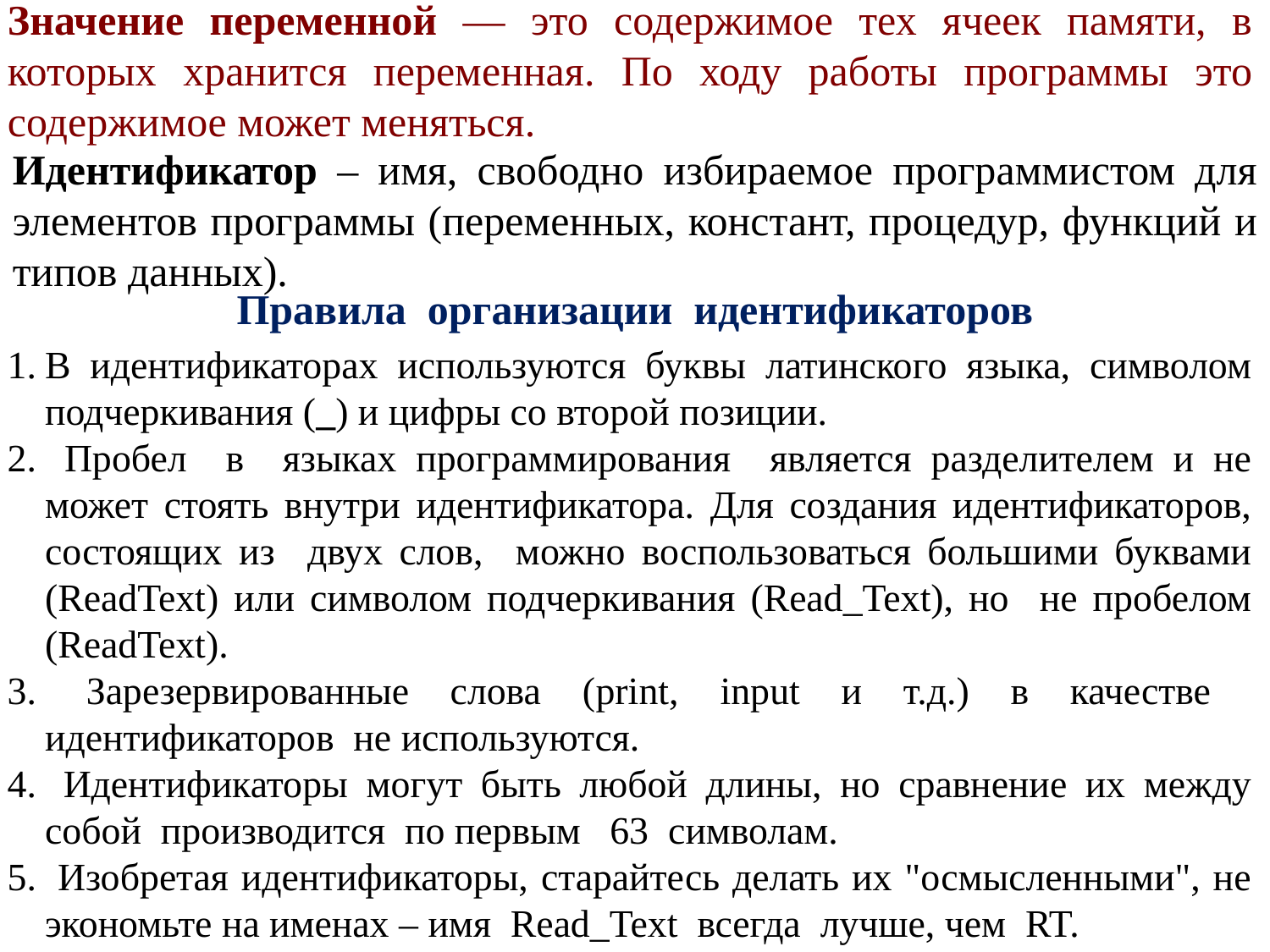

Значение переменной — это содержимое тех ячеек памяти, в которых хранится переменная. По ходу работы программы это содержимое может меняться.
Идентификатор – имя, свободно избираемое программистом для элементов программы (переменных, констант, процедур, функций и типов данных).
Правила  организации  идентификаторов
В идентификаторах используются буквы латинского языка, символом подчеркивания (_) и цифры со второй позиции.
 Пробел  в  языках программирования  является разделителем и не может стоять внутри идентификатора. Для создания идентификаторов, состоящих из  двух слов,  можно воспользоваться большими буквами (ReadText) или символом подчеркивания (Read_Text), но  не пробелом (ReadText).
 Зарезервированные слова (print, input и т.д.) в качестве  идентификаторов  не используются.
 Идентификаторы могут быть любой длины, но сравнение их между собой  производится  по первым   63  символам.
 Изобретая идентификаторы, старайтесь делать их "осмысленными", не экономьте на именах – имя  Read_Text  всегда  лучше, чем  RT.